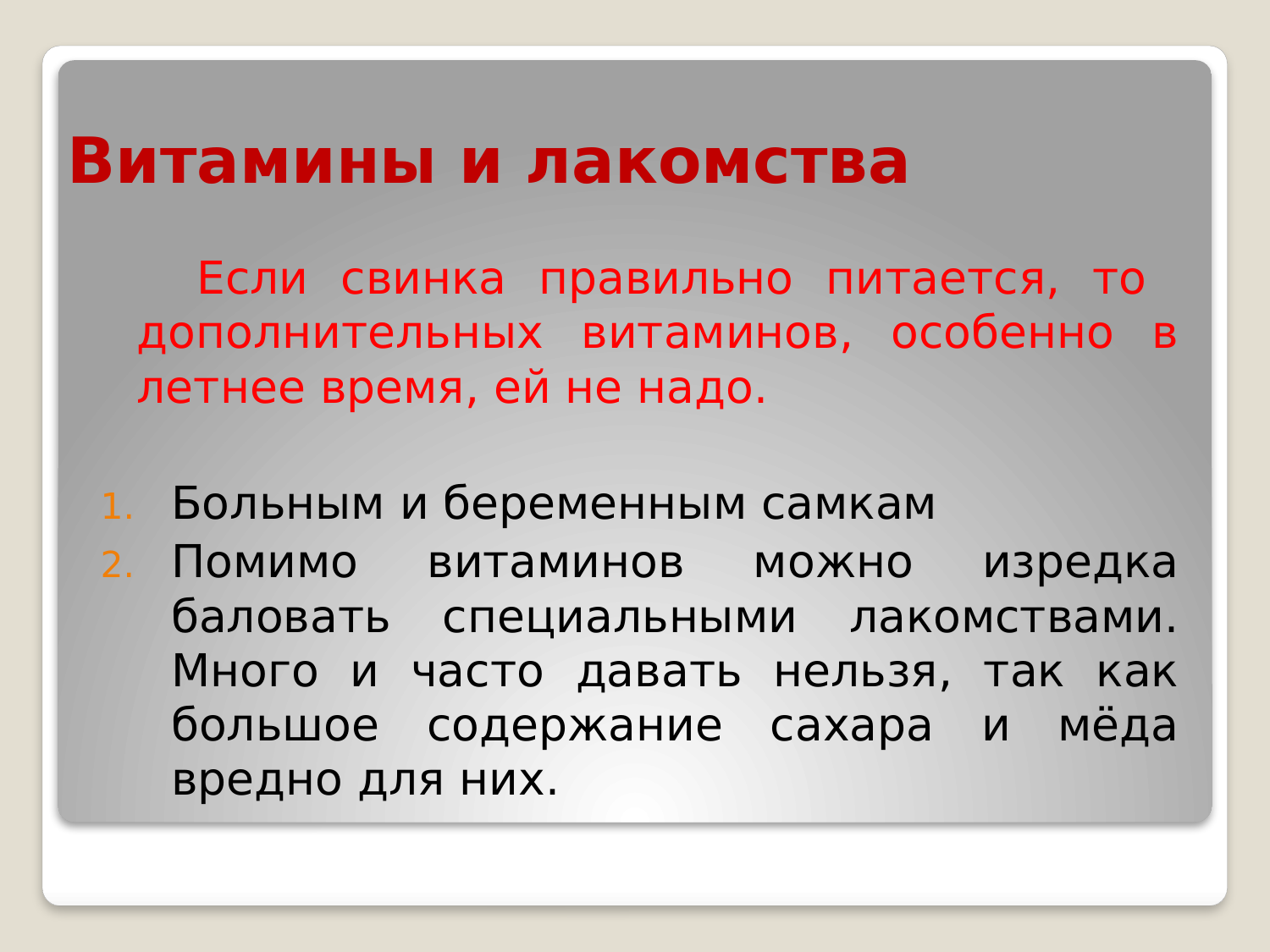

# Витамины и лакомства
   Если свинка правильно питается, то  дополнительных витаминов, особенно в летнее время, ей не надо.

Больным и беременным самкам
Помимо витаминов можно изредка баловать специальными лакомствами. Много и часто давать нельзя, так как большое содержание сахара и мёда вредно для них.